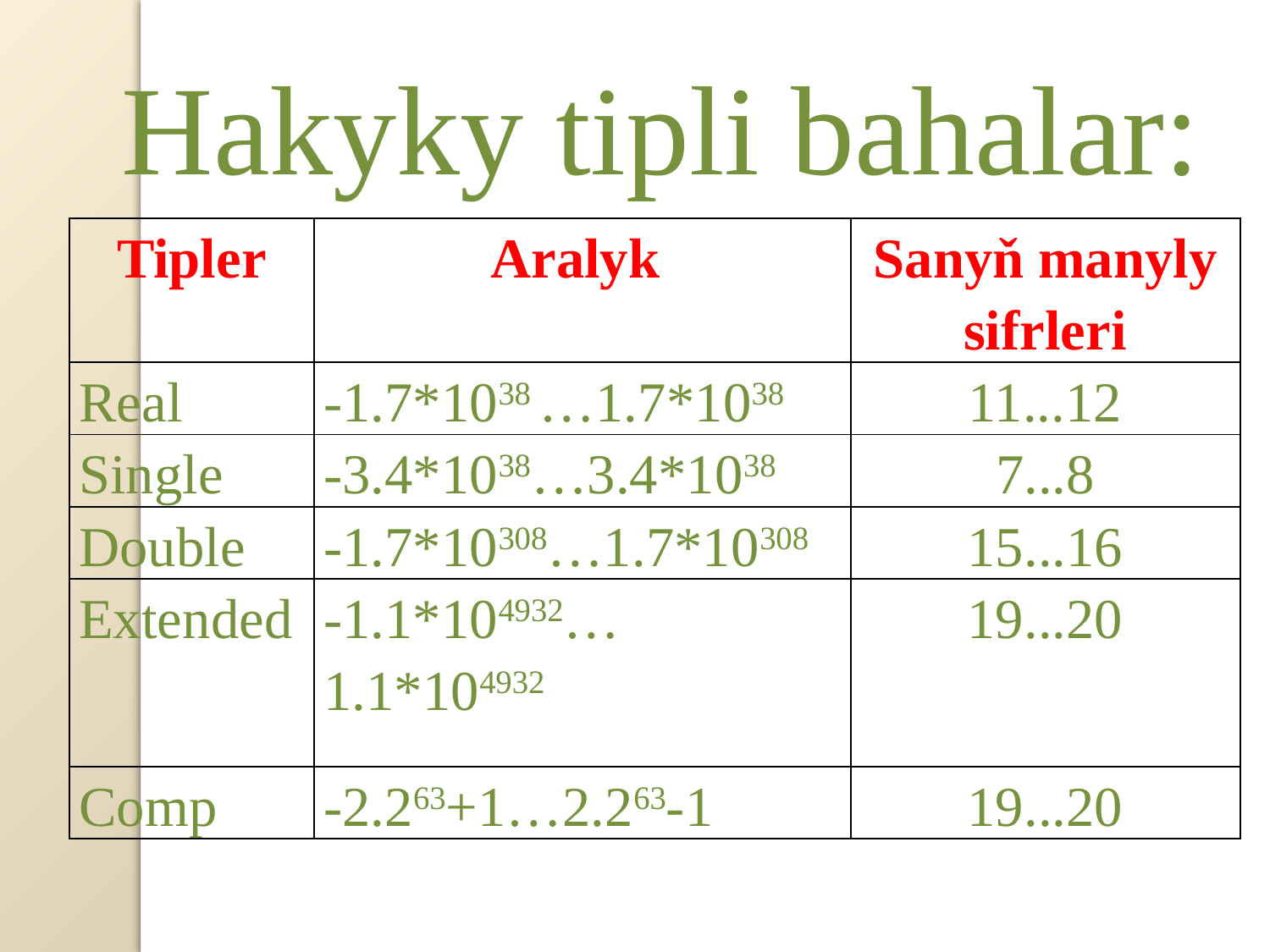

Hakyky tipli bahalar:

| Tipler | Aralyk | Sanyň manyly sifrleri |
| --- | --- | --- |
| Real | -1.7\*1038 …1.7\*1038 | 11...12 |
| Single | -3.4\*1038…3.4\*1038 | 7...8 |
| Double | -1.7\*10308…1.7\*10308 | 15...16 |
| Extended | -1.1\*104932…1.1\*104932 | 19...20 |
| Comp | -2.263+1…2.263-1 | 19...20 |